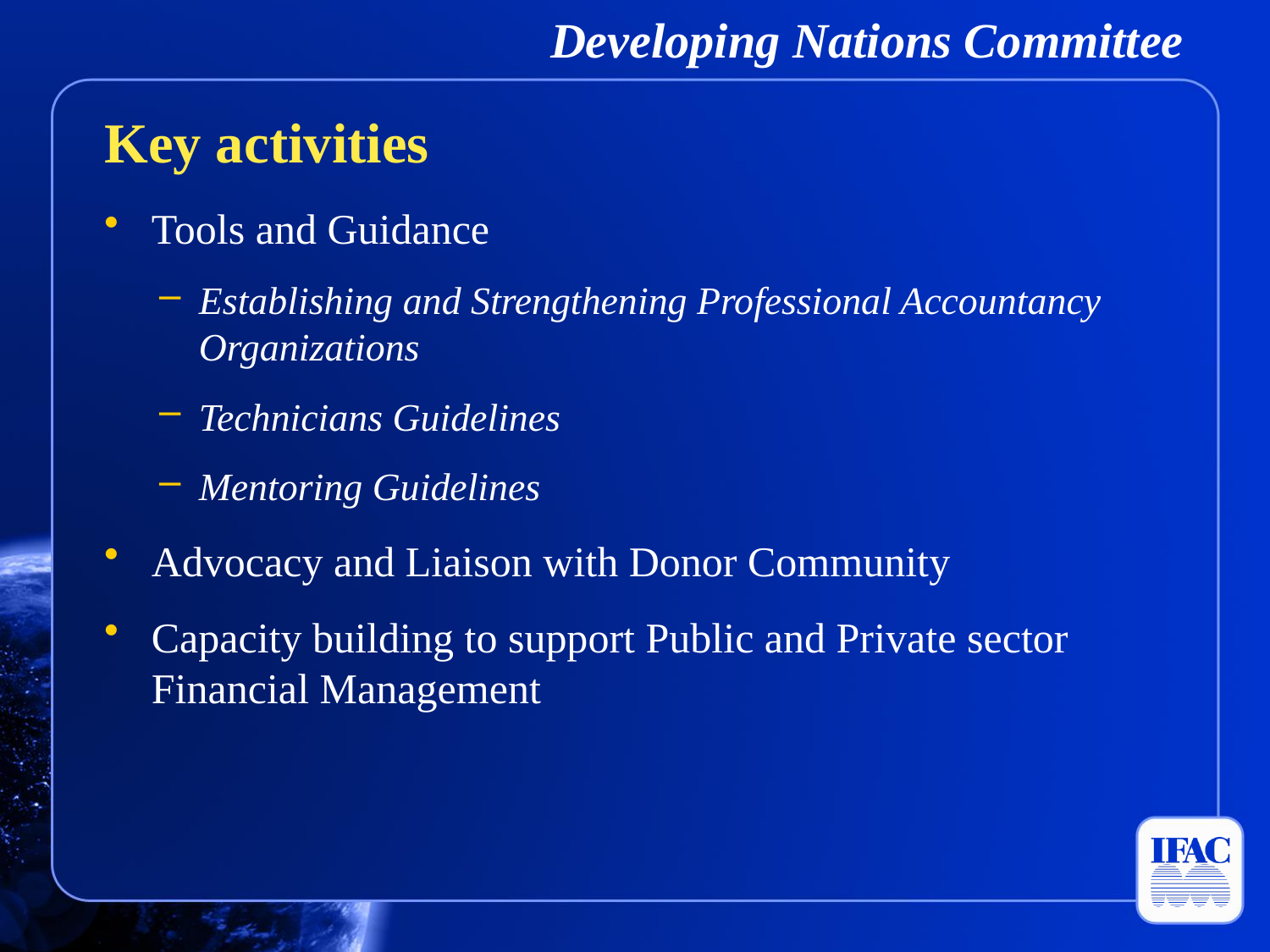

# Developing Nations Committee
Key activities
Tools and Guidance
Establishing and Strengthening Professional Accountancy Organizations
Technicians Guidelines
Mentoring Guidelines
Advocacy and Liaison with Donor Community
Capacity building to support Public and Private sector Financial Management